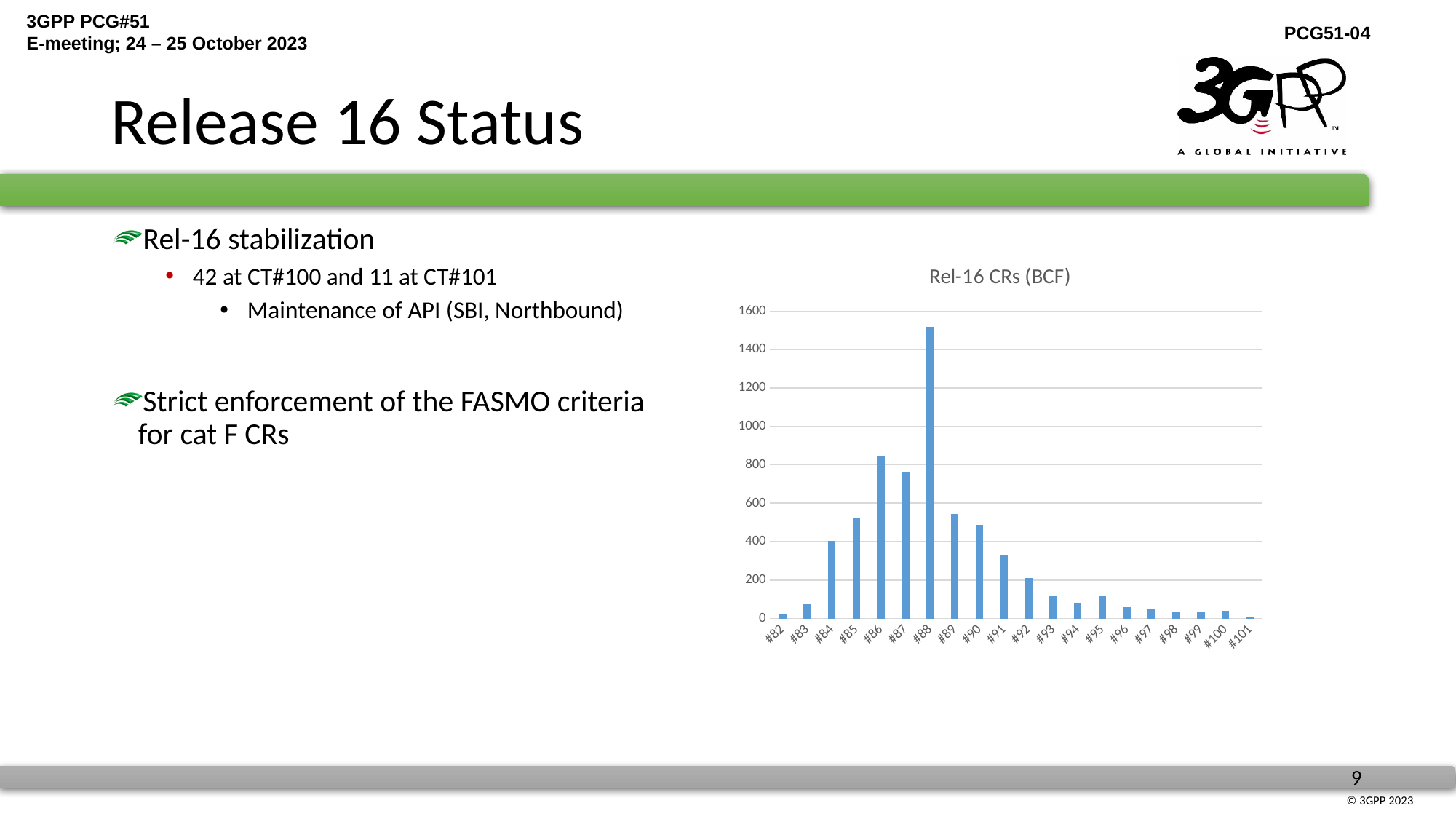

# Release 16 Status
Rel-16 stabilization
42 at CT#100 and 11 at CT#101
Maintenance of API (SBI, Northbound)

Strict enforcement of the FASMO criteria for cat F CRs

### Chart: Rel-16 CRs (BCF)

| Category |  |
|---|---|
| #82 | 22.0 |
| #83 | 75.0 |
| #84 | 403.0 |
| #85 | 523.0 |
| #86 | 844.0 |
| #87 | 763.0 |
| #88 | 1519.0 |
| #89 | 544.0 |
| #90 | 489.0 |
| #91 | 328.0 |
| #92 | 209.0 |
| #93 | 117.0 |
| #94 | 83.0 |
| #95 | 120.0 |
| #96 | 60.0 |
| #97 | 48.0 |
| #98 | 37.0 |
| #99 | 35.0 |
| #100 | 42.0 |
| #101 | 11.0 |